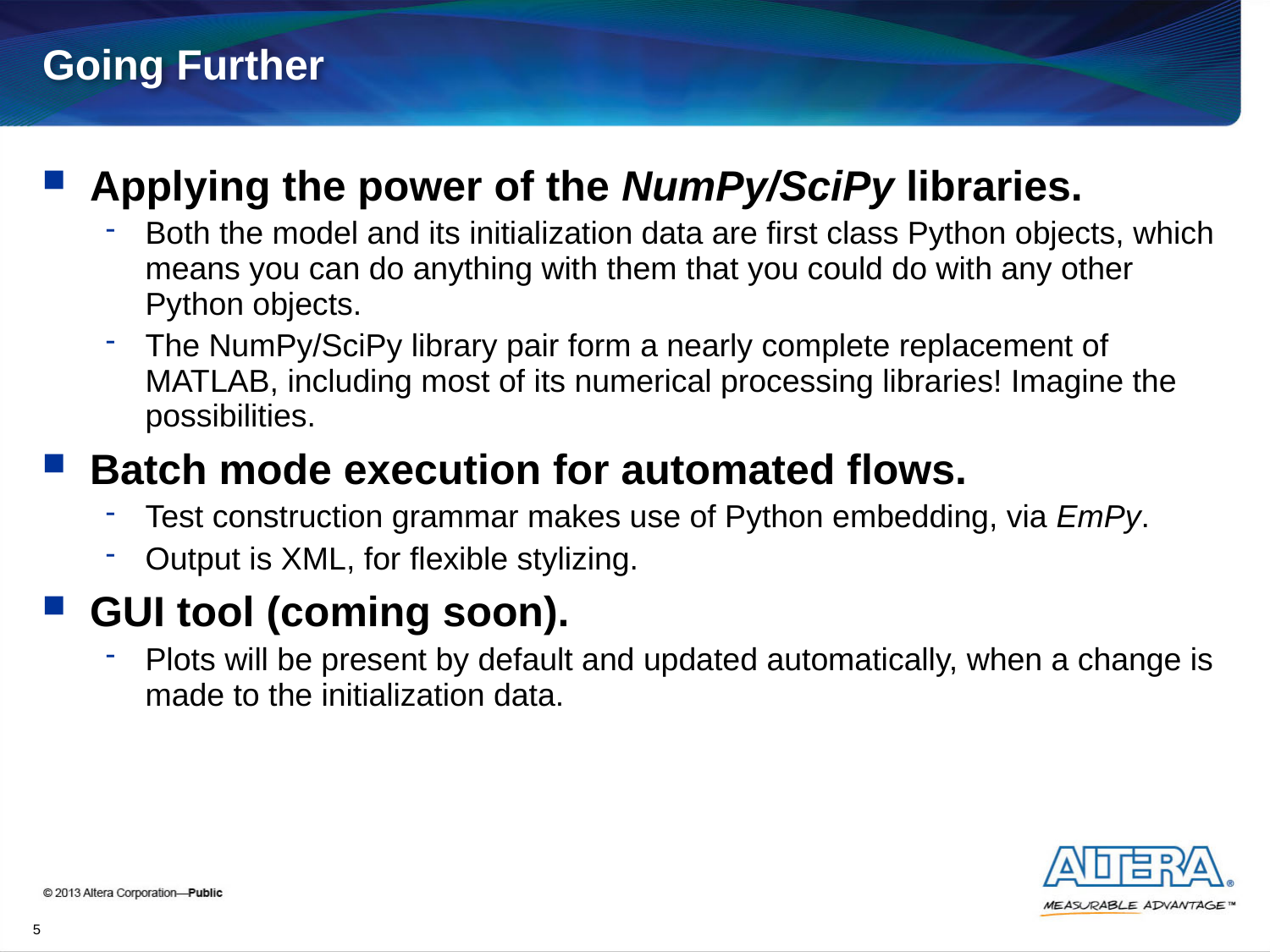

# Going Further
Applying the power of the NumPy/SciPy libraries.
Both the model and its initialization data are first class Python objects, which means you can do anything with them that you could do with any other Python objects.
The NumPy/SciPy library pair form a nearly complete replacement of MATLAB, including most of its numerical processing libraries! Imagine the possibilities.
Batch mode execution for automated flows.
Test construction grammar makes use of Python embedding, via EmPy.
Output is XML, for flexible stylizing.
GUI tool (coming soon).
Plots will be present by default and updated automatically, when a change is made to the initialization data.
5